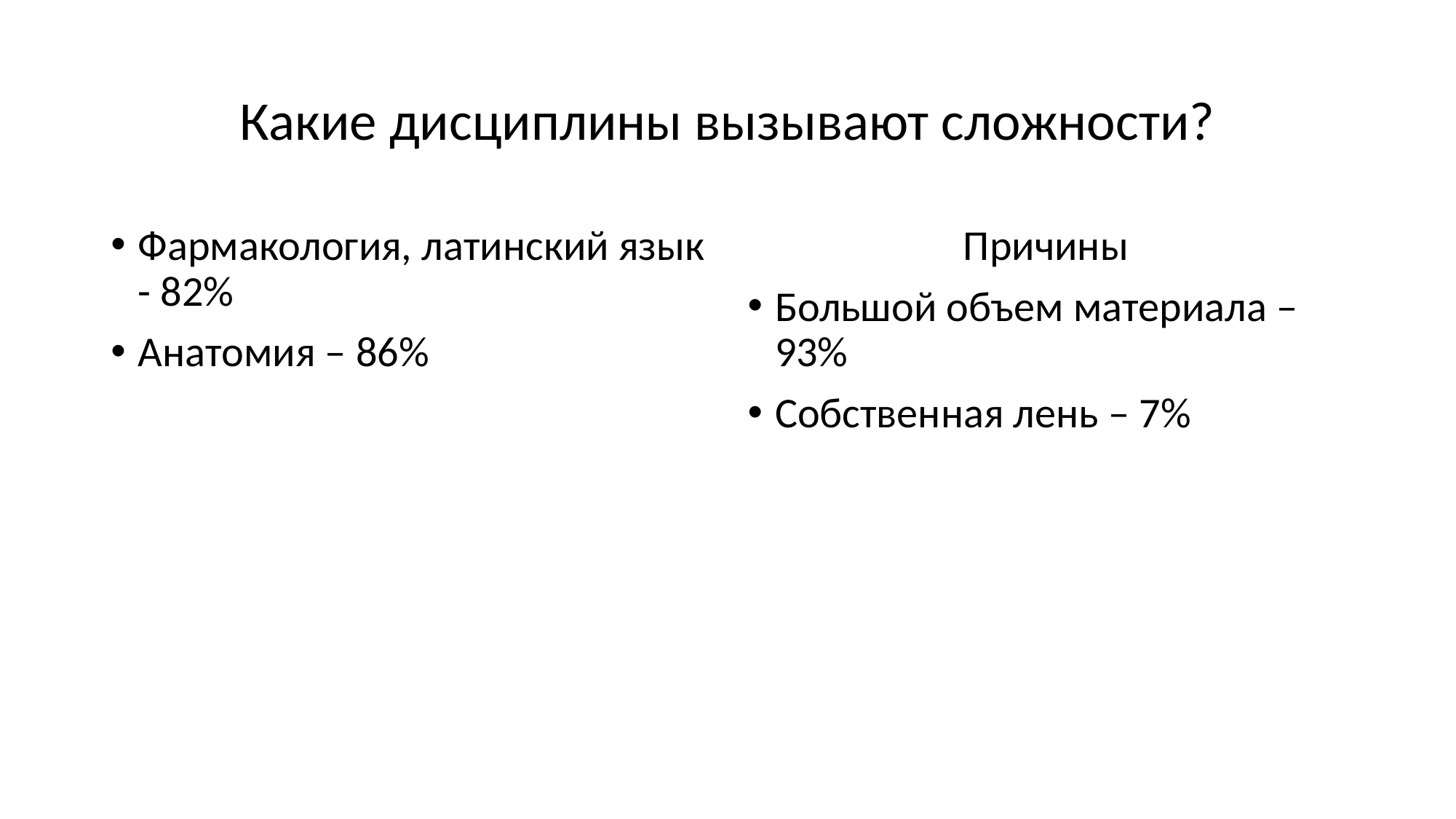

# Какие дисциплины вызывают сложности?
Фармакология, латинский язык - 82%
Анатомия – 86%

Причины
Большой объем материала – 93%
Собственная лень – 7%